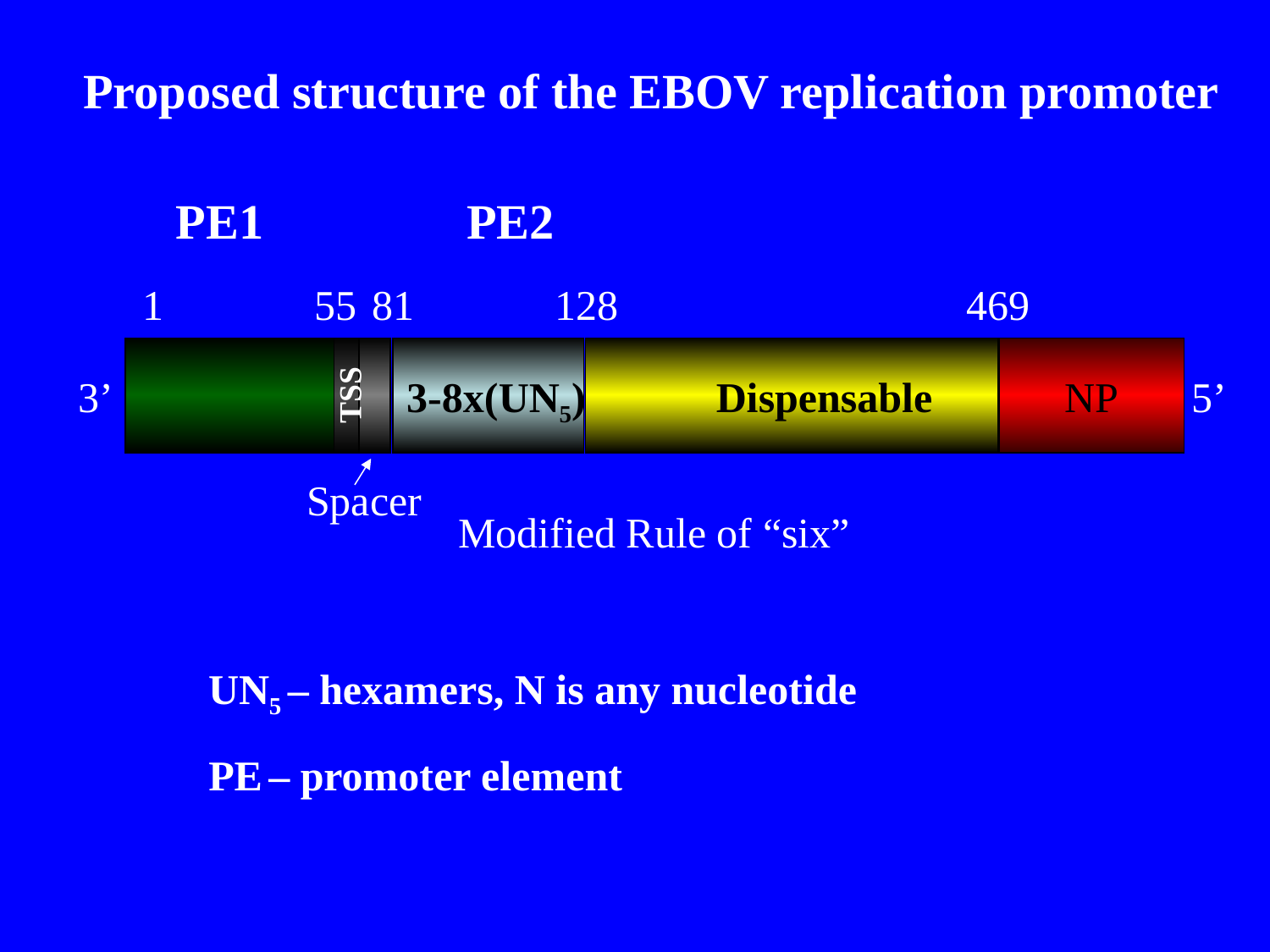

Proposed structure of the EBOV replication promoter
PE1
PE2
1
55
81
128
469

NP
3’
3-8x(UN5)
Dispensable
5’
TSS

Spacer
Modified Rule of “six”
UN5 – hexamers, N is any nucleotide
PE – promoter element